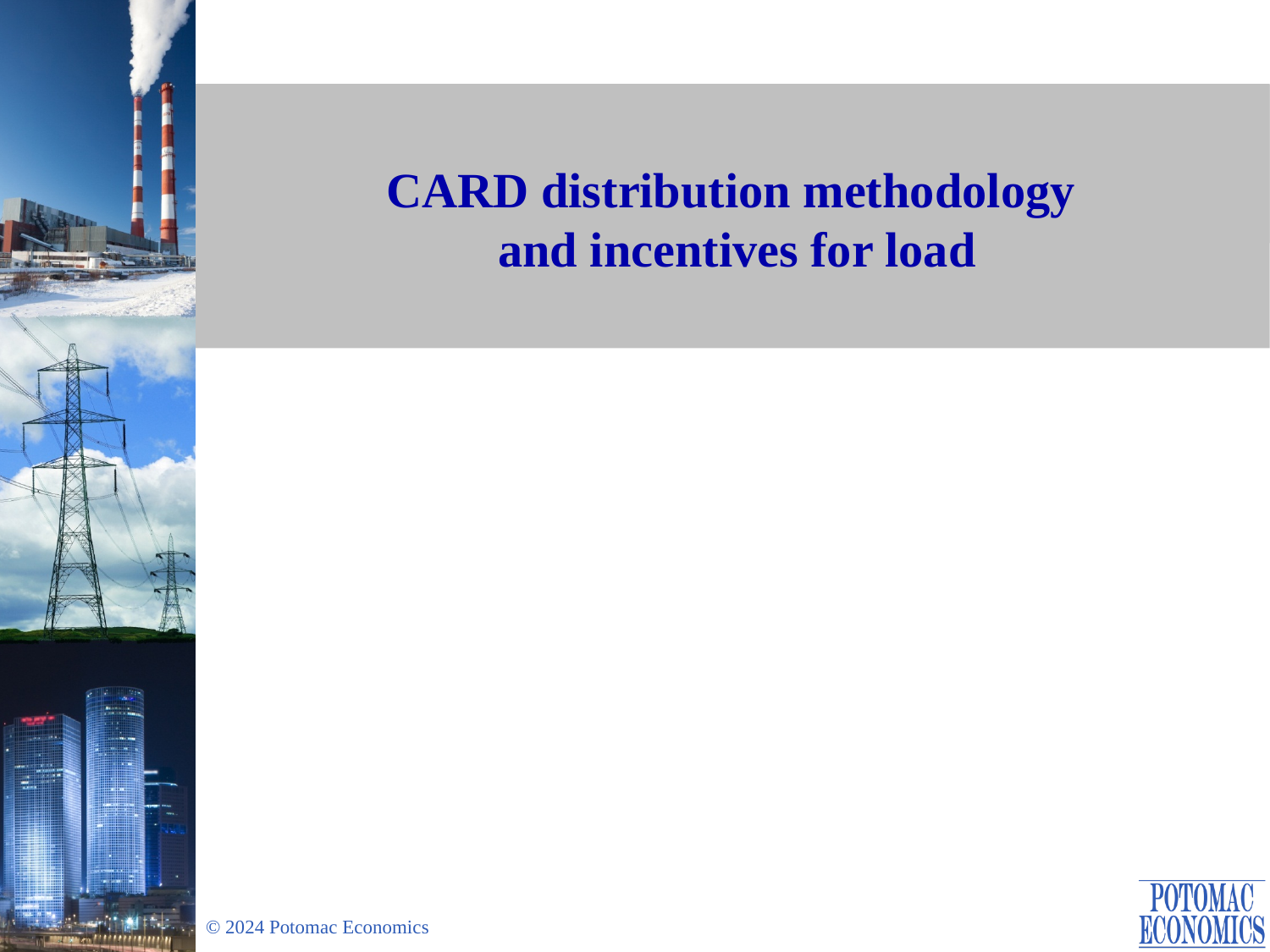

# CARD distribution methodology and incentives for load
Andrew Reimers, Ph.D.
Deputy Director
Potomac Economics | ERCOT IMM

Wholesale Market Subcommittee
July 10, 2024